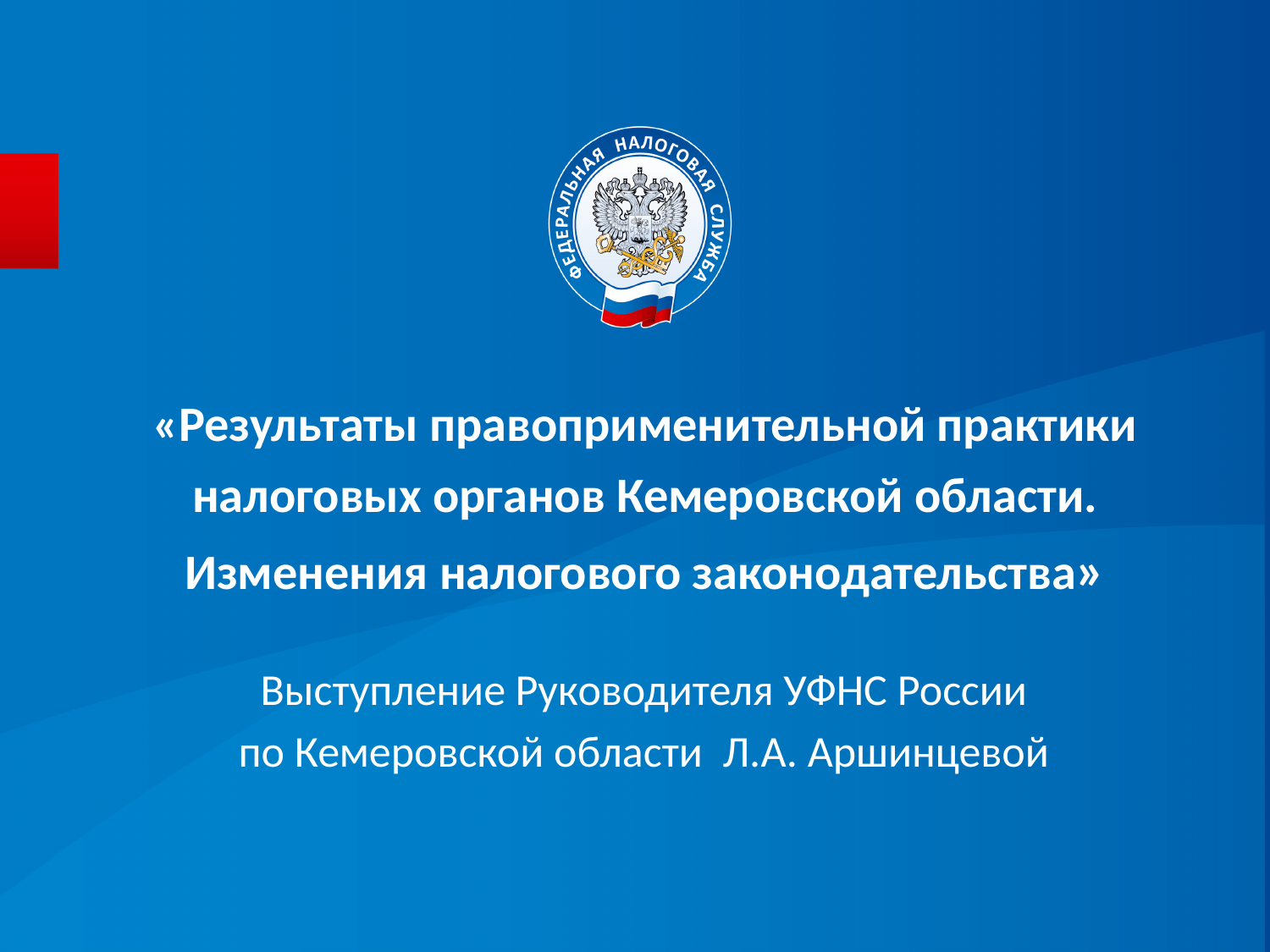

# «Результаты правоприменительной практики налоговых органов Кемеровской области. Изменения налогового законодательства»
Выступление Руководителя УФНС России
по Кемеровской области  Л.А. Аршинцевой